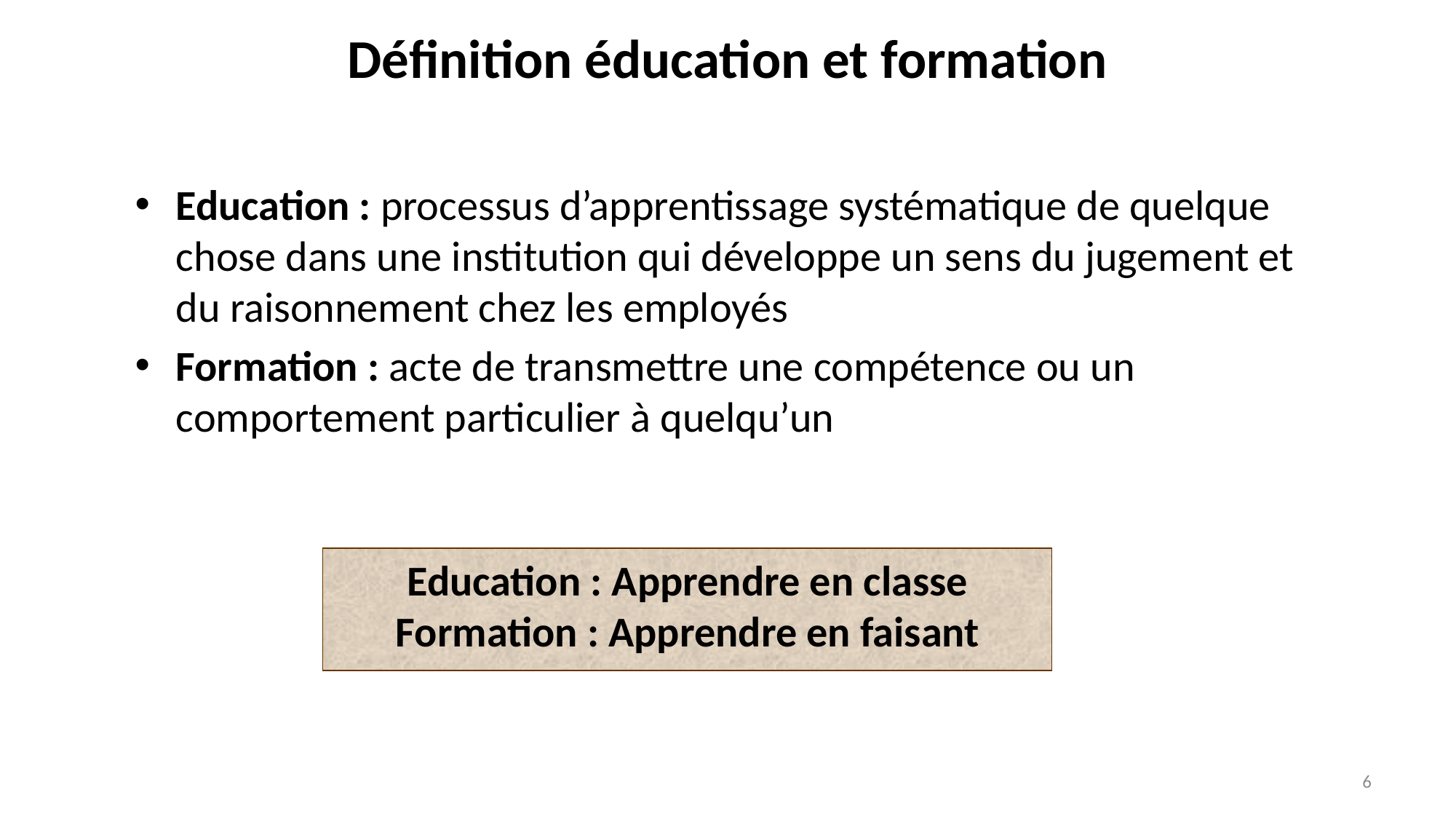

# Définition éducation et formation
Education : processus d’apprentissage systématique de quelque chose dans une institution qui développe un sens du jugement et du raisonnement chez les employés
Formation : acte de transmettre une compétence ou un comportement particulier à quelqu’un
Education : Apprendre en classe
Formation : Apprendre en faisant
6